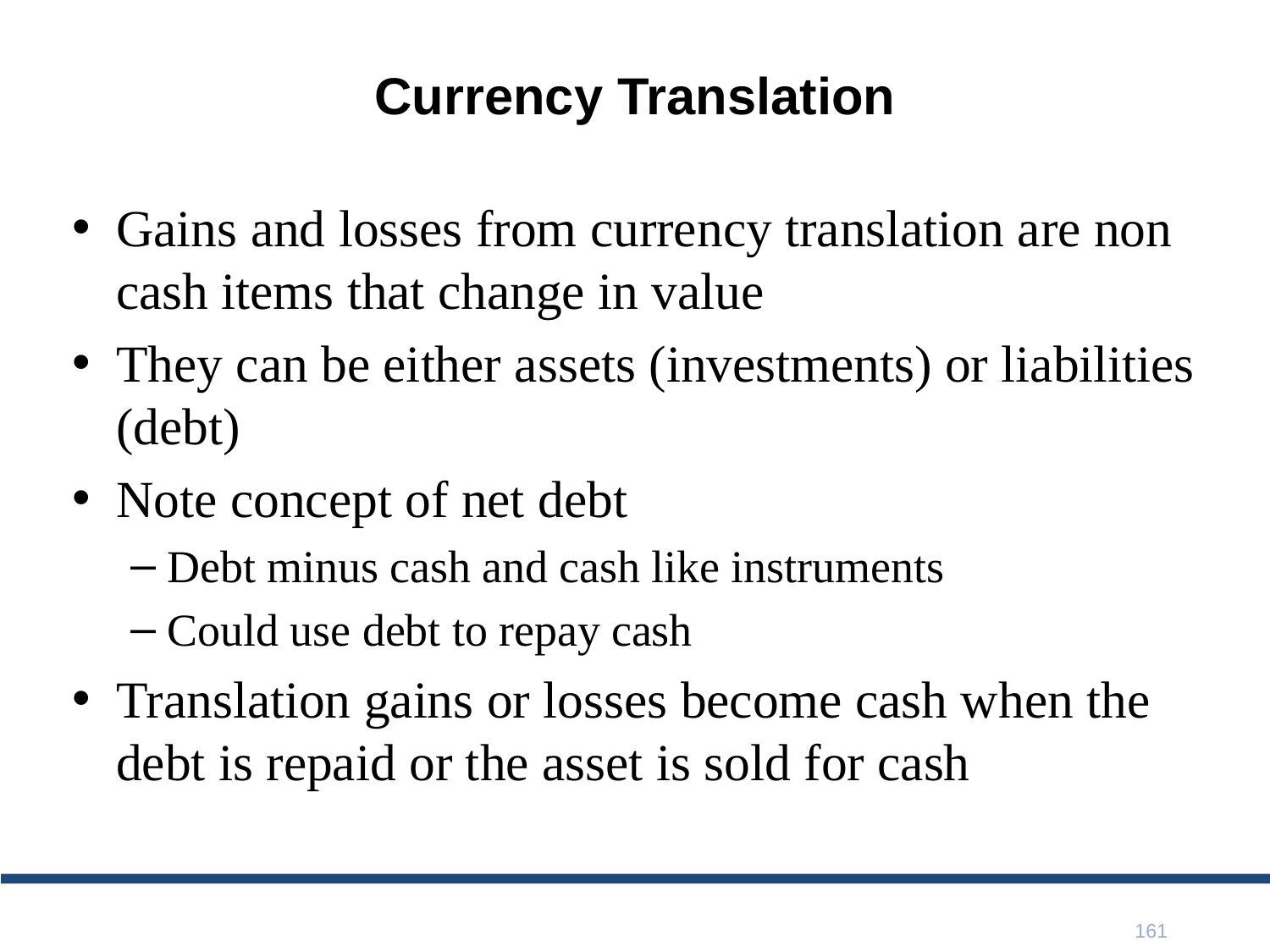

# Currency Translation
Gains and losses from currency translation are non cash items that change in value
They can be either assets (investments) or liabilities (debt)
Note concept of net debt
Debt minus cash and cash like instruments
Could use debt to repay cash
Translation gains or losses become cash when the debt is repaid or the asset is sold for cash
161